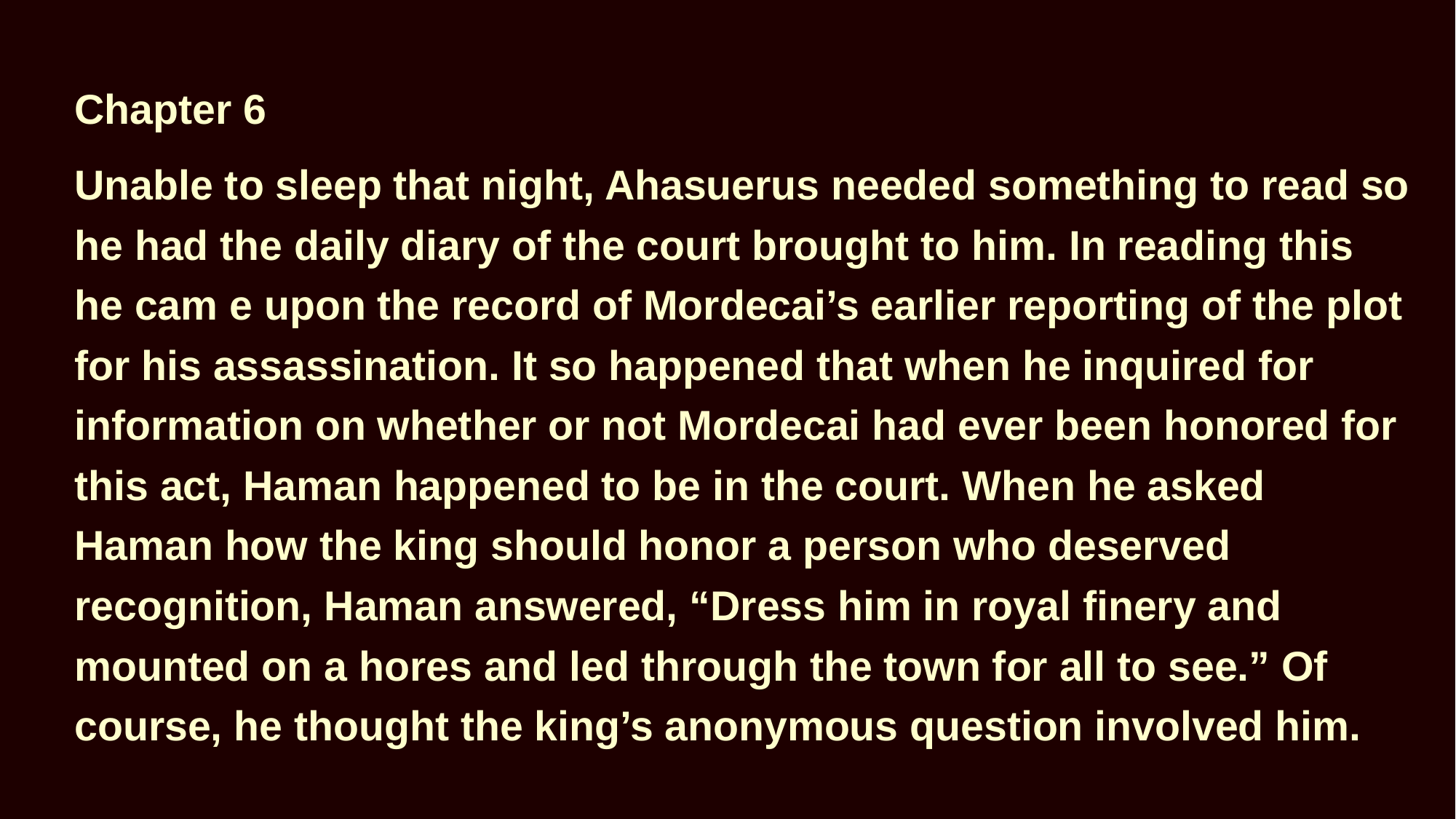

Chapter 6
Unable to sleep that night, Ahasuerus needed something to read so he had the daily diary of the court brought to him. In reading this he cam e upon the record of Mordecai’s earlier reporting of the plot for his assassination. It so happened that when he inquired for information on whether or not Mordecai had ever been honored for this act, Haman happened to be in the court. When he asked Haman how the king should honor a person who deserved recognition, Haman answered, “Dress him in royal finery and mounted on a hores and led through the town for all to see.” Of course, he thought the king’s anonymous question involved him.